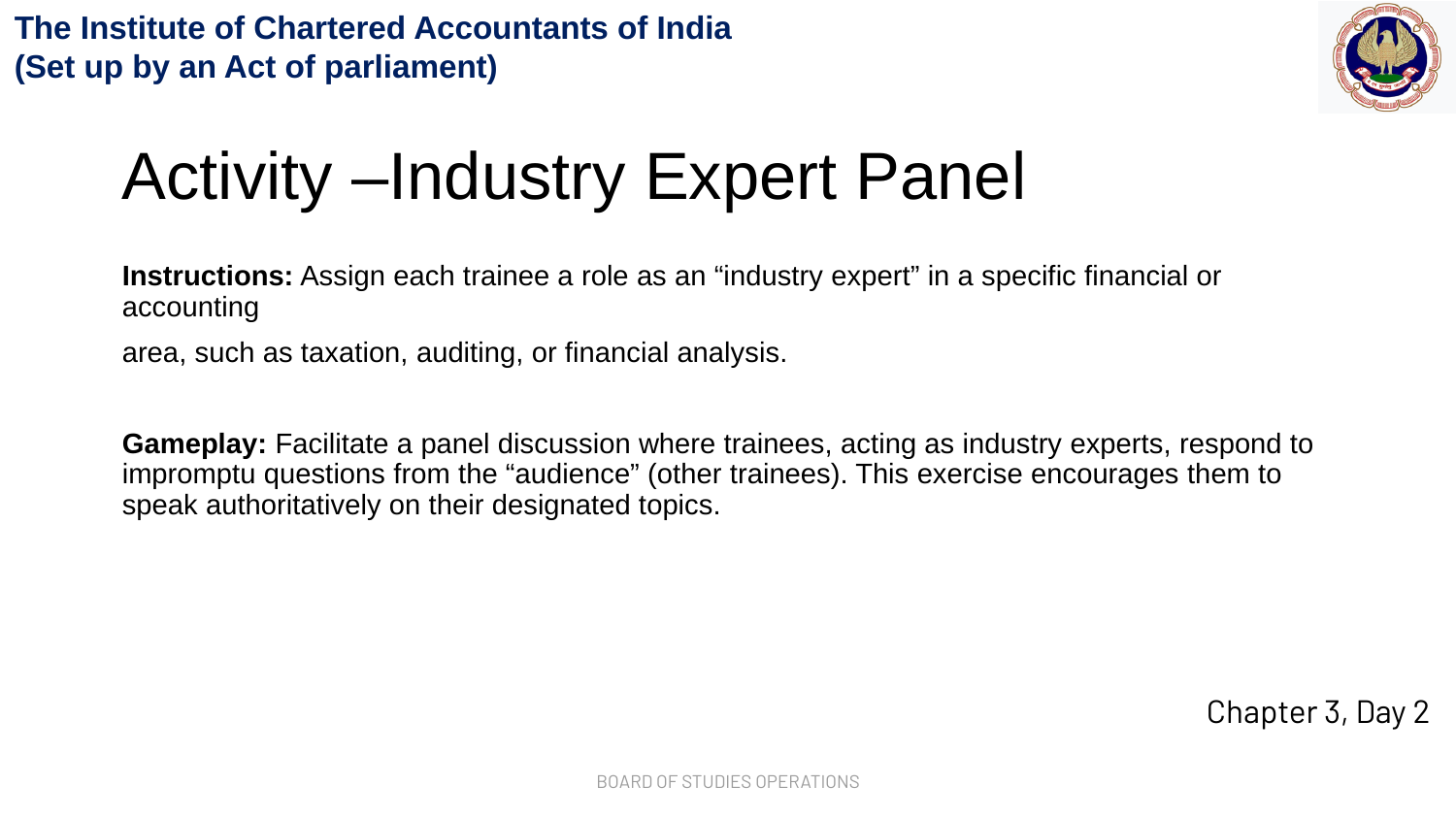

Activity –Industry Expert Panel
Instructions: Assign each trainee a role as an “industry expert” in a specific financial or accounting
area, such as taxation, auditing, or financial analysis.

Gameplay: Facilitate a panel discussion where trainees, acting as industry experts, respond to impromptu questions from the “audience” (other trainees). This exercise encourages them to speak authoritatively on their designated topics.
BOARD OF STUDIES OPERATIONS